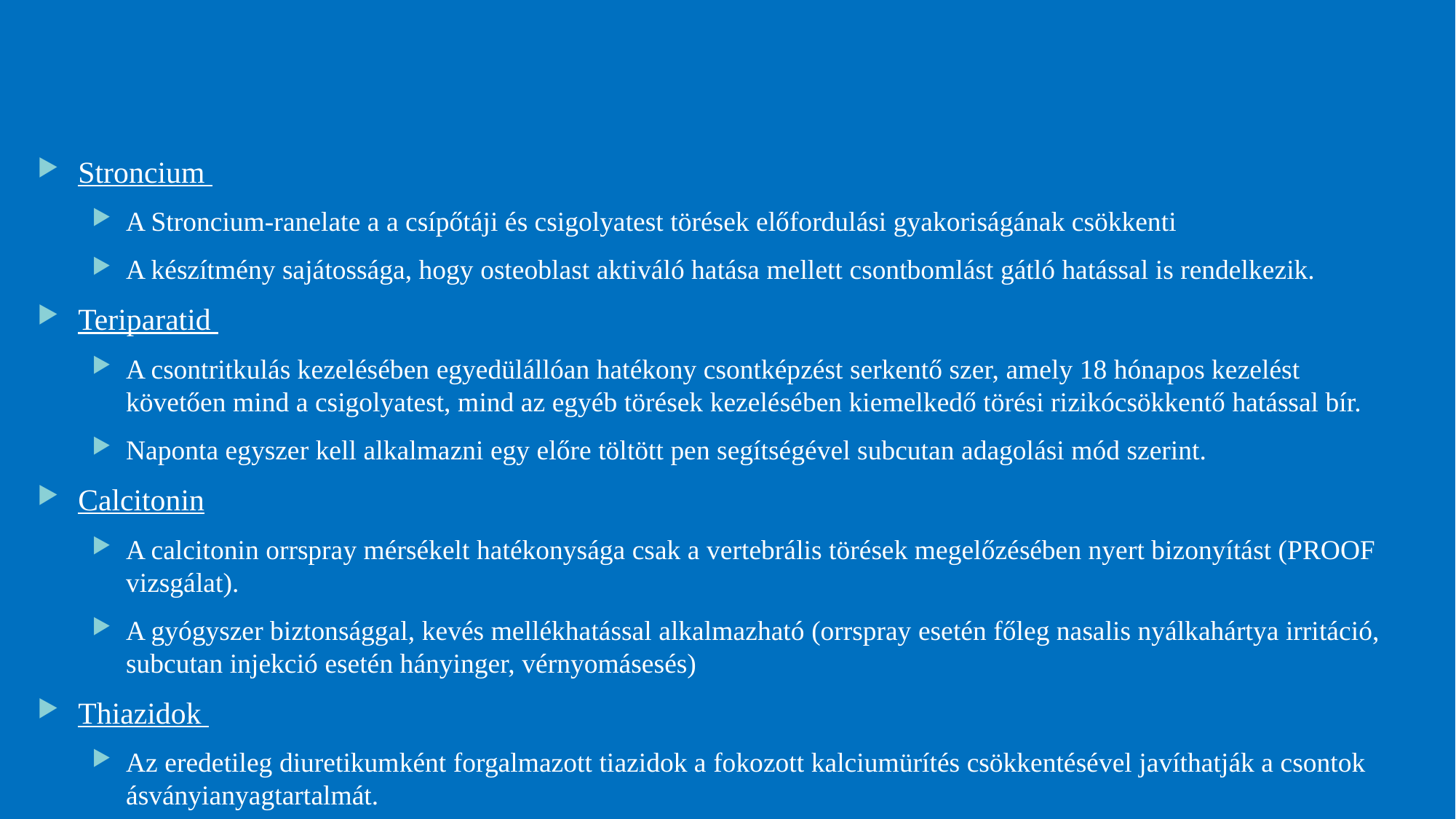

17
#
Stroncium
A Stroncium-ranelate a a csípőtáji és csigolyatest törések előfordulási gyakoriságának csökkenti
A készítmény sajátossága, hogy osteoblast aktiváló hatása mellett csontbomlást gátló hatással is rendelkezik.
Teriparatid
A csontritkulás kezelésében egyedülállóan hatékony csontképzést serkentő szer, amely 18 hónapos kezelést követően mind a csigolyatest, mind az egyéb törések kezelésében kiemelkedő törési rizikócsökkentő hatással bír.
Naponta egyszer kell alkalmazni egy előre töltött pen segítségével subcutan adagolási mód szerint.
Calcitonin
A calcitonin orrspray mérsékelt hatékonysága csak a vertebrális törések megelőzésében nyert bizonyítást (PROOF vizsgálat).
A gyógyszer biztonsággal, kevés mellékhatással alkalmazható (orrspray esetén főleg nasalis nyálkahártya irritáció, subcutan injekció esetén hányinger, vérnyomásesés)
Thiazidok
Az eredetileg diuretikumként forgalmazott tiazidok a fokozott kalciumürítés csökkentésével javíthatják a csontok ásványianyagtartalmát.